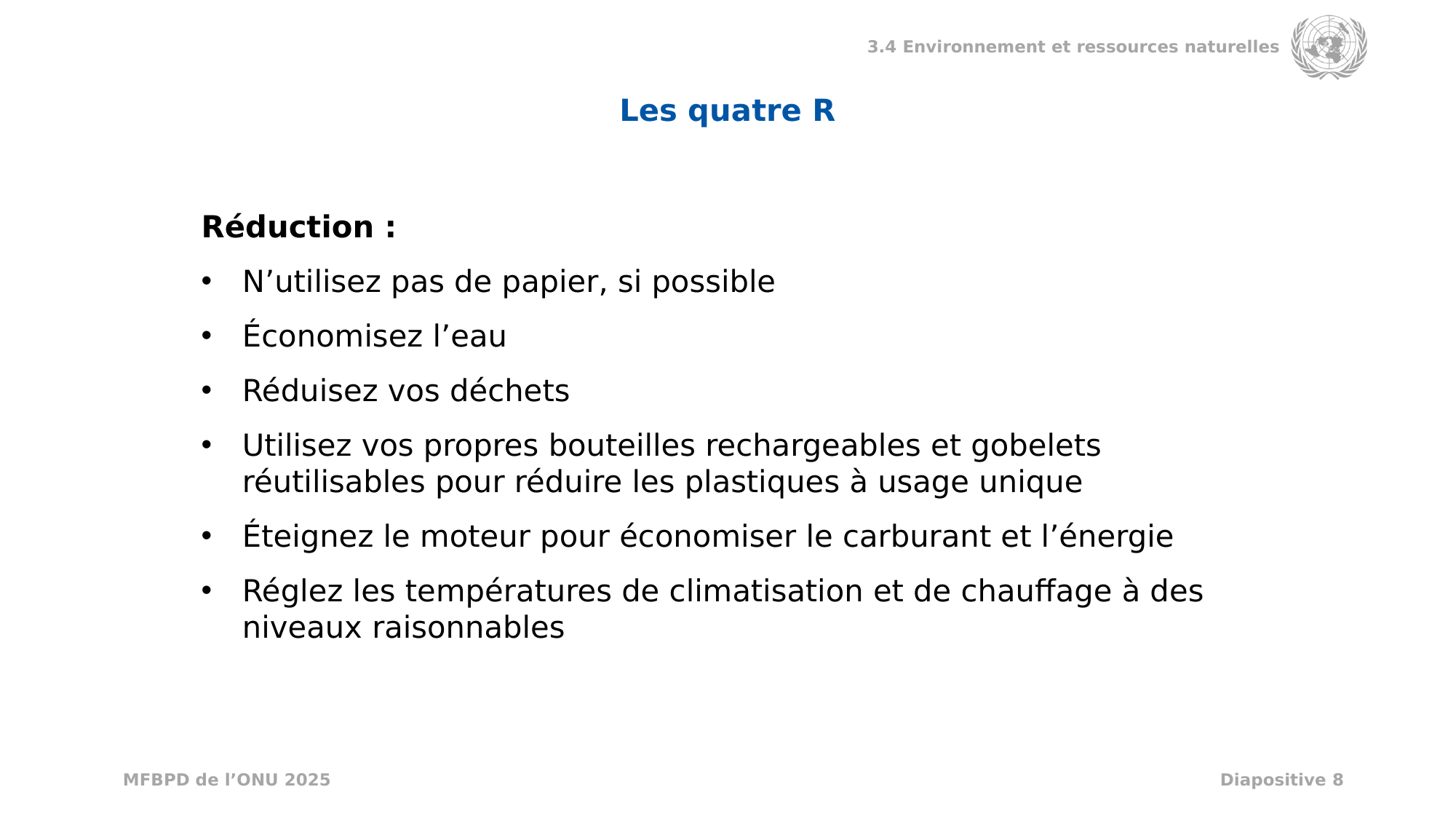

Les quatre R
Réduction :
N’utilisez pas de papier, si possible
Économisez l’eau
Réduisez vos déchets
Utilisez vos propres bouteilles rechargeables et gobelets réutilisables pour réduire les plastiques à usage unique
Éteignez le moteur pour économiser le carburant et l’énergie
Réglez les températures de climatisation et de chauffage à des niveaux raisonnables